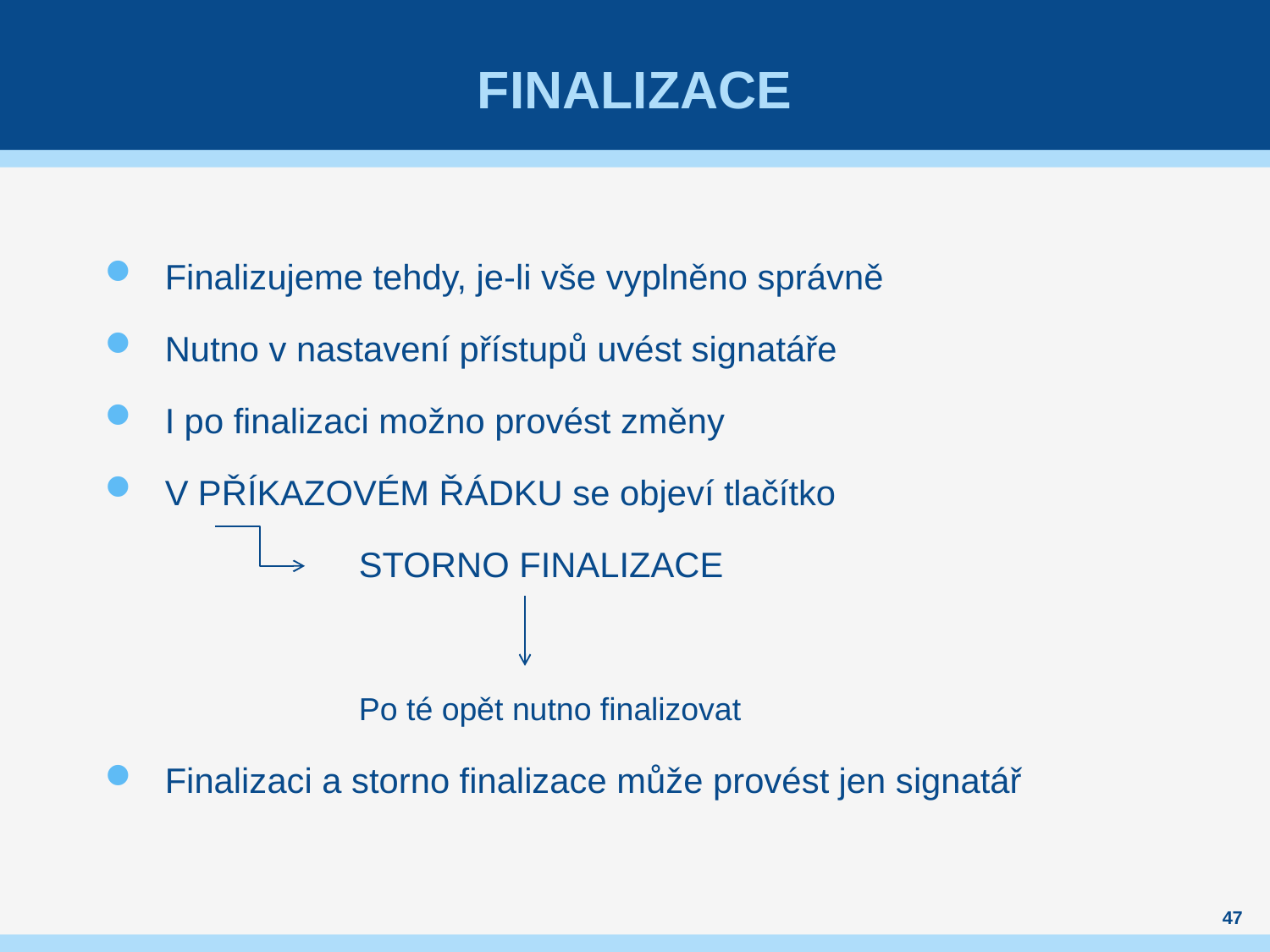

# finalizace
Finalizujeme tehdy, je-li vše vyplněno správně
Nutno v nastavení přístupů uvést signatáře
I po finalizaci možno provést změny
V PŘÍKAZOVÉM ŘÁDKU se objeví tlačítko
		STORNO FINALIZACE

		Po té opět nutno finalizovat
Finalizaci a storno finalizace může provést jen signatář
47